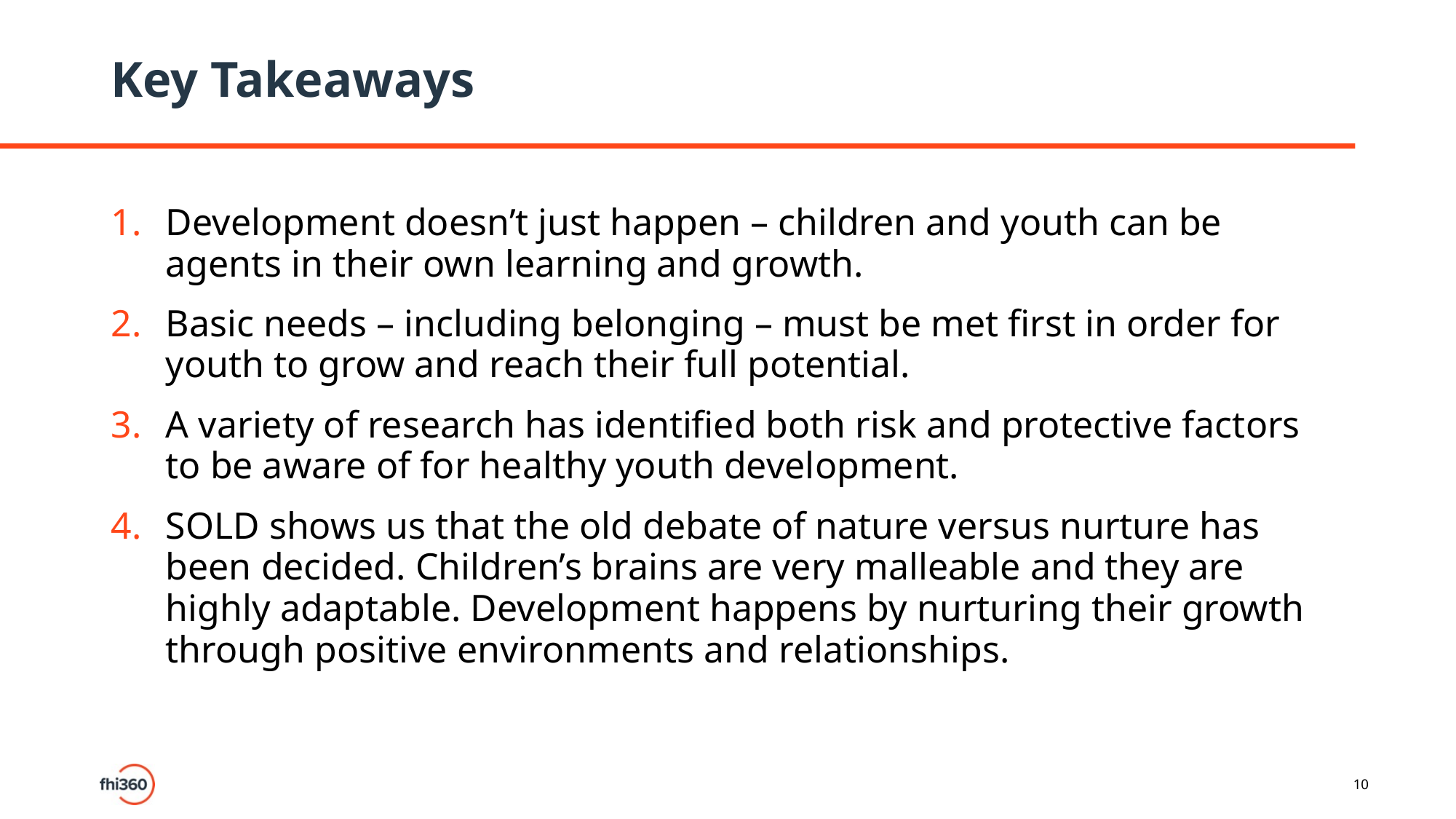

# Key Takeaways
Development doesn’t just happen – children and youth can be agents in their own learning and growth.
Basic needs – including belonging – must be met first in order for youth to grow and reach their full potential.
A variety of research has identified both risk and protective factors to be aware of for healthy youth development.
SOLD shows us that the old debate of nature versus nurture has been decided. Children’s brains are very malleable and they are highly adaptable. Development happens by nurturing their growth through positive environments and relationships.